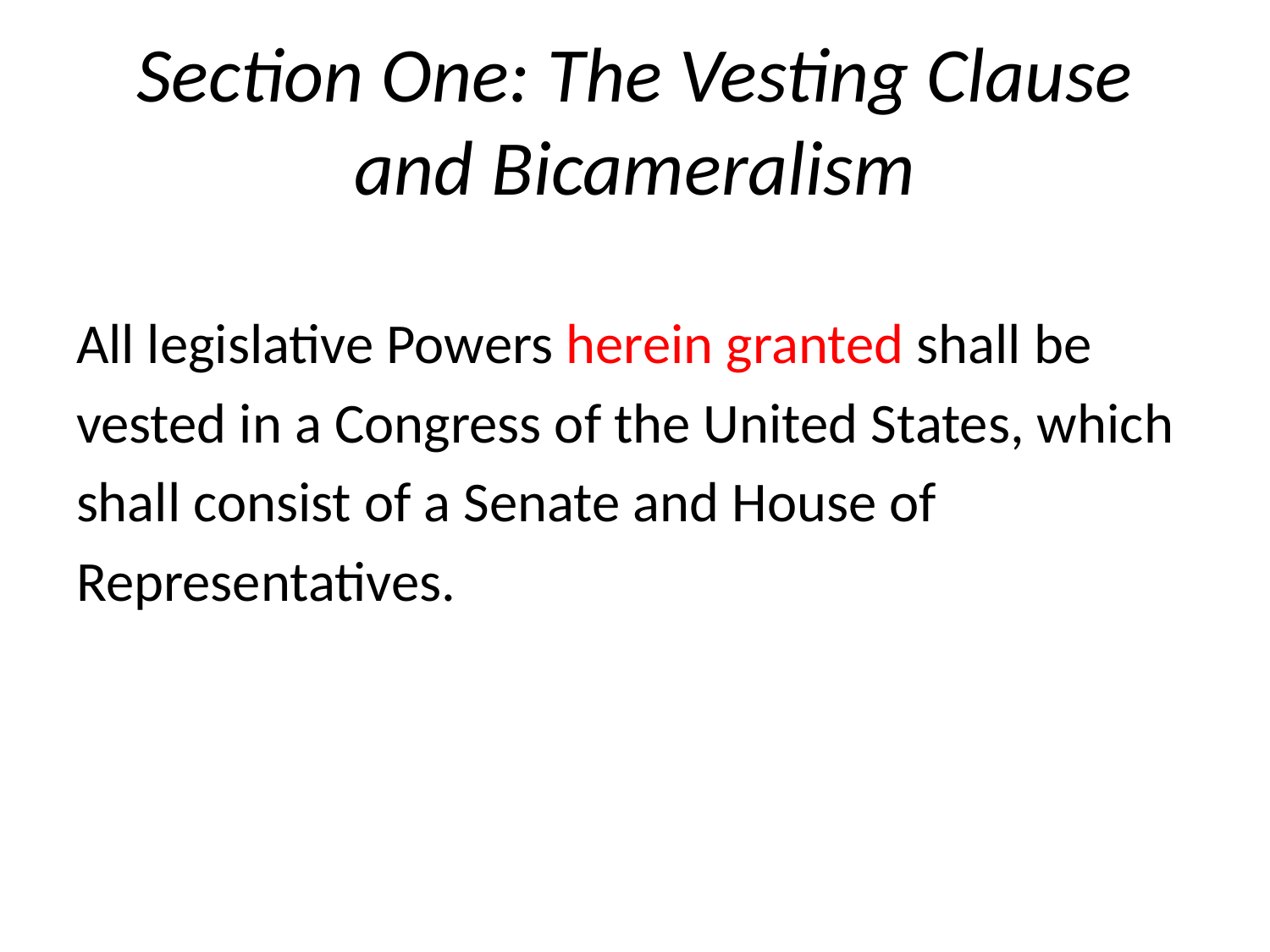

# Section One: The Vesting Clause and Bicameralism

All legislative Powers herein granted shall be
vested in a Congress of the United States, which
shall consist of a Senate and House of
Representatives.